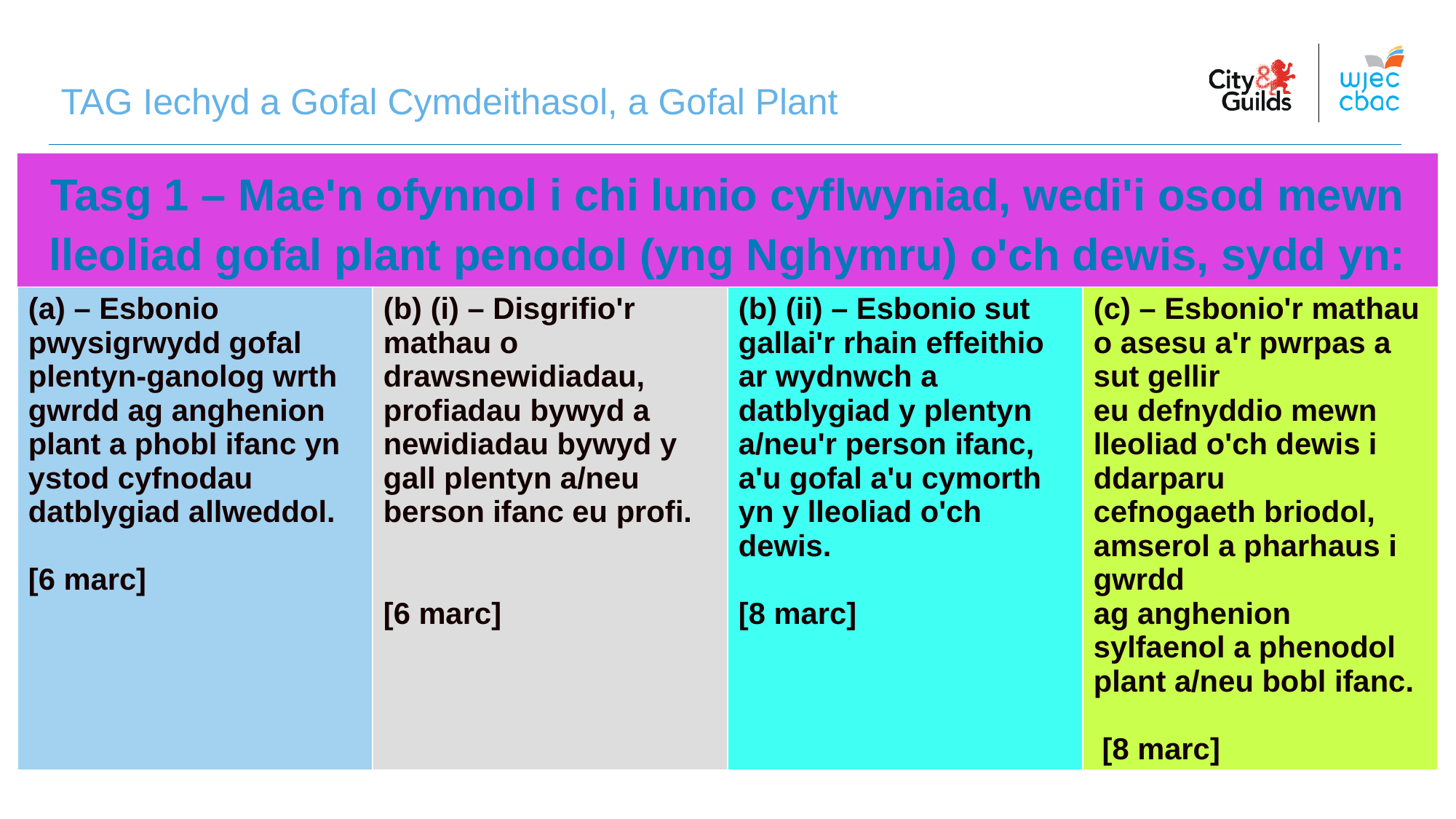

TAG Iechyd a Gofal Cymdeithasol, a Gofal Plant
Tasg 1 – Mae'n ofynnol i chi lunio cyflwyniad, wedi'i osod mewn lleoliad gofal plant penodol (yng Nghymru) o'ch dewis, sydd yn:
| (a) – Esbonio pwysigrwydd gofal plentyn-ganolog wrth gwrdd ag anghenion plant a phobl ifanc yn ystod cyfnodau datblygiad allweddol. [6 marc] | (b) (i) – Disgrifio'r mathau o drawsnewidiadau, profiadau bywyd a newidiadau bywyd y gall plentyn a/neu berson ifanc eu profi. [6 marc] | (b) (ii) – Esbonio sut gallai'r rhain effeithio ar wydnwch a datblygiad y plentyn a/neu'r person ifanc, a'u gofal a'u cymorth yn y lleoliad o'ch dewis. [8 marc] | (c) – Esbonio'r mathau o asesu a'r pwrpas a sut gellir eu defnyddio mewn lleoliad o'ch dewis i ddarparu cefnogaeth briodol, amserol a pharhaus i gwrdd ag anghenion sylfaenol a phenodol plant a/neu bobl ifanc. [8 marc] |
| --- | --- | --- | --- |